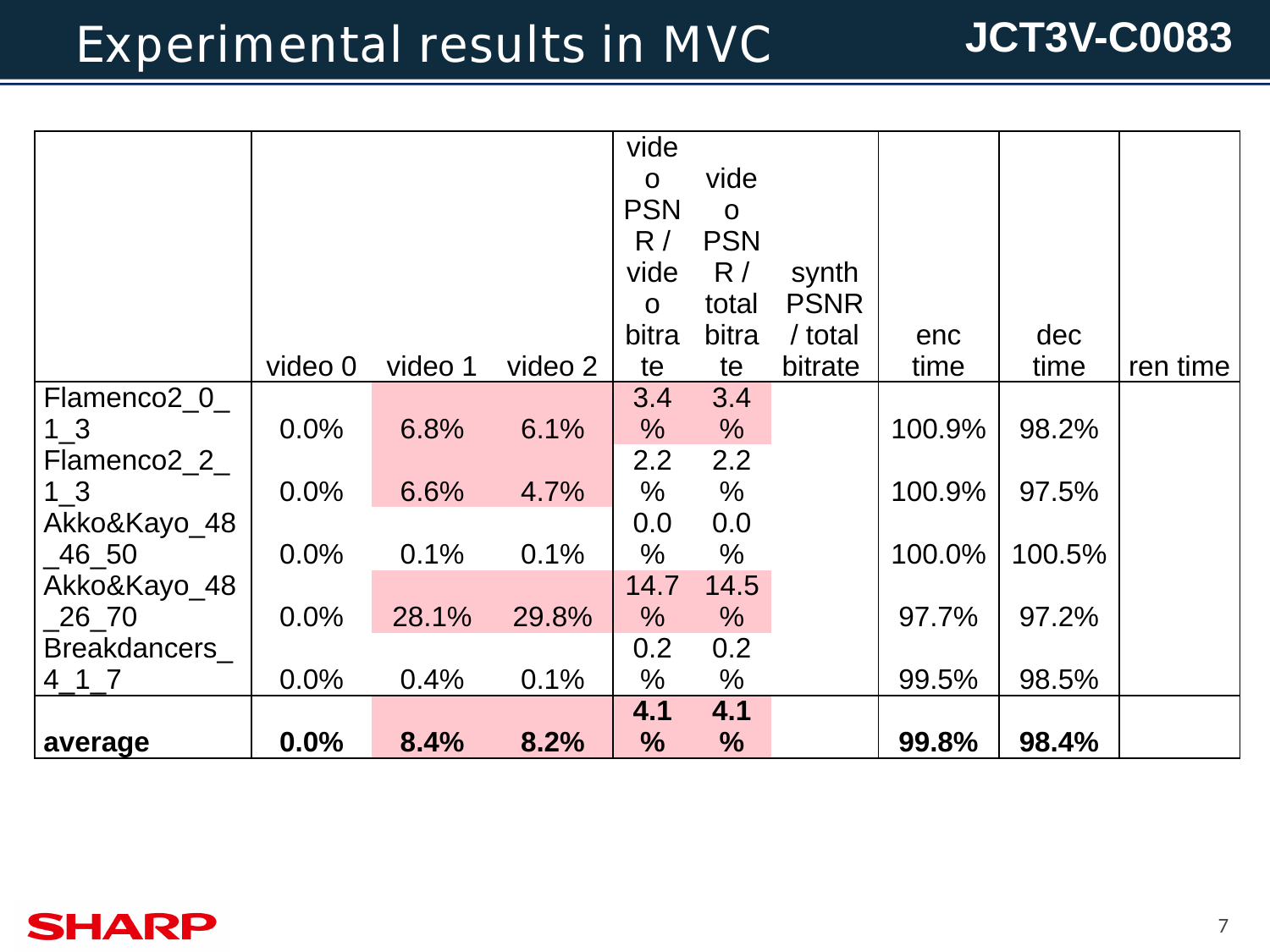

# Experimental results in MVC
|  | video 0 | video 1 | video 2 | video PSNR / video bitrate | video PSNR / total bitrate | synth PSNR / total bitrate | enc time | dec time | ren time |
| --- | --- | --- | --- | --- | --- | --- | --- | --- | --- |
| Flamenco2\_0\_1\_3 | 0.0% | 6.8% | 6.1% | 3.4% | 3.4% |  | 100.9% | 98.2% |  |
| Flamenco2\_2\_1\_3 | 0.0% | 6.6% | 4.7% | 2.2% | 2.2% |  | 100.9% | 97.5% |  |
| Akko&Kayo\_48\_46\_50 | 0.0% | 0.1% | 0.1% | 0.0% | 0.0% |  | 100.0% | 100.5% |  |
| Akko&Kayo\_48\_26\_70 | 0.0% | 28.1% | 29.8% | 14.7% | 14.5% |  | 97.7% | 97.2% |  |
| Breakdancers\_4\_1\_7 | 0.0% | 0.4% | 0.1% | 0.2% | 0.2% |  | 99.5% | 98.5% |  |
| average | 0.0% | 8.4% | 8.2% | 4.1% | 4.1% |  | 99.8% | 98.4% |  |
7